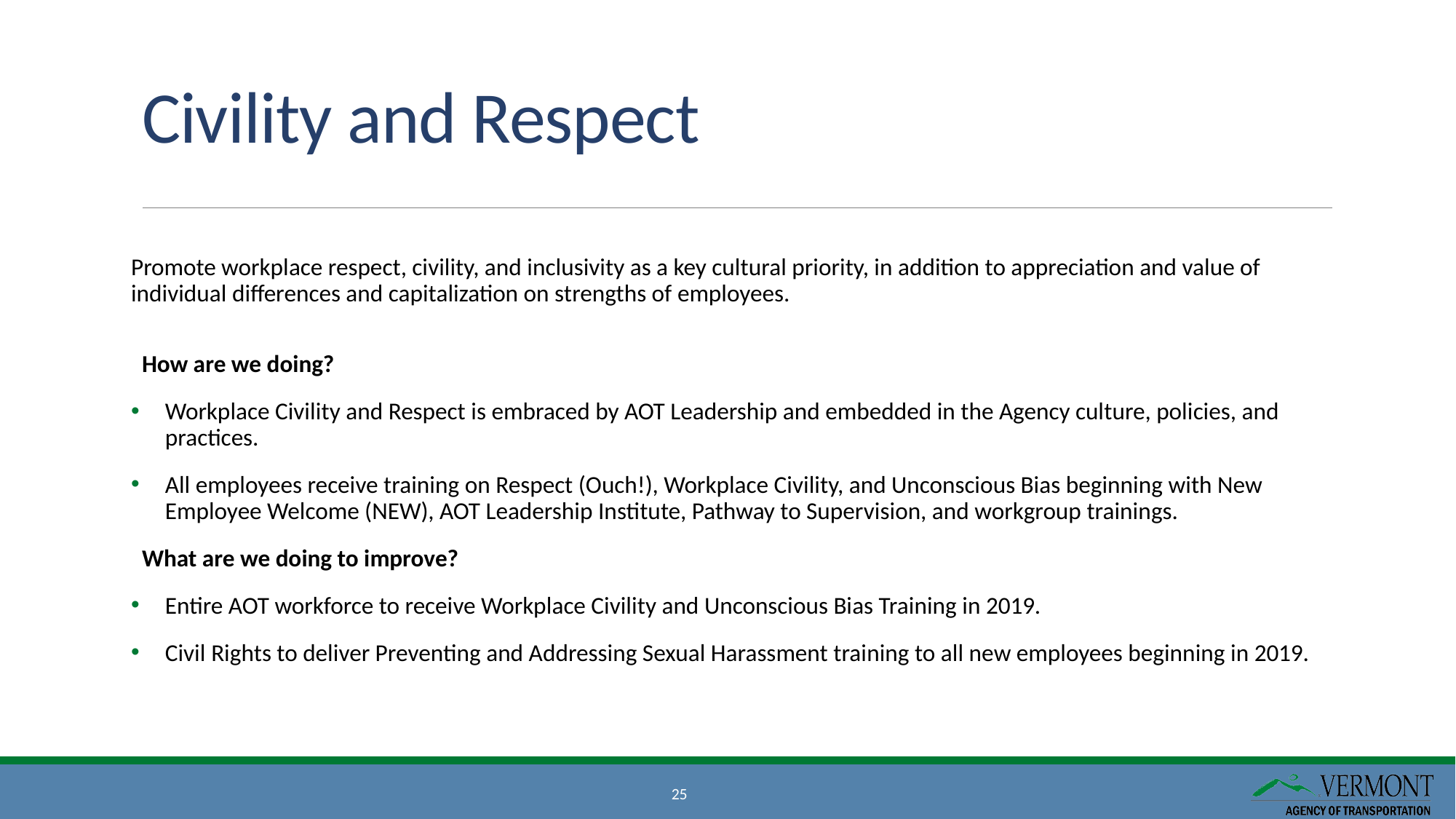

# Civility and Respect
Promote workplace respect, civility, and inclusivity as a key cultural priority, in addition to appreciation and value of individual differences and capitalization on strengths of employees.

How are we doing?
Workplace Civility and Respect is embraced by AOT Leadership and embedded in the Agency culture, policies, and practices.
All employees receive training on Respect (Ouch!), Workplace Civility, and Unconscious Bias beginning with New Employee Welcome (NEW), AOT Leadership Institute, Pathway to Supervision, and workgroup trainings.
What are we doing to improve?
Entire AOT workforce to receive Workplace Civility and Unconscious Bias Training in 2019.
Civil Rights to deliver Preventing and Addressing Sexual Harassment training to all new employees beginning in 2019.
25